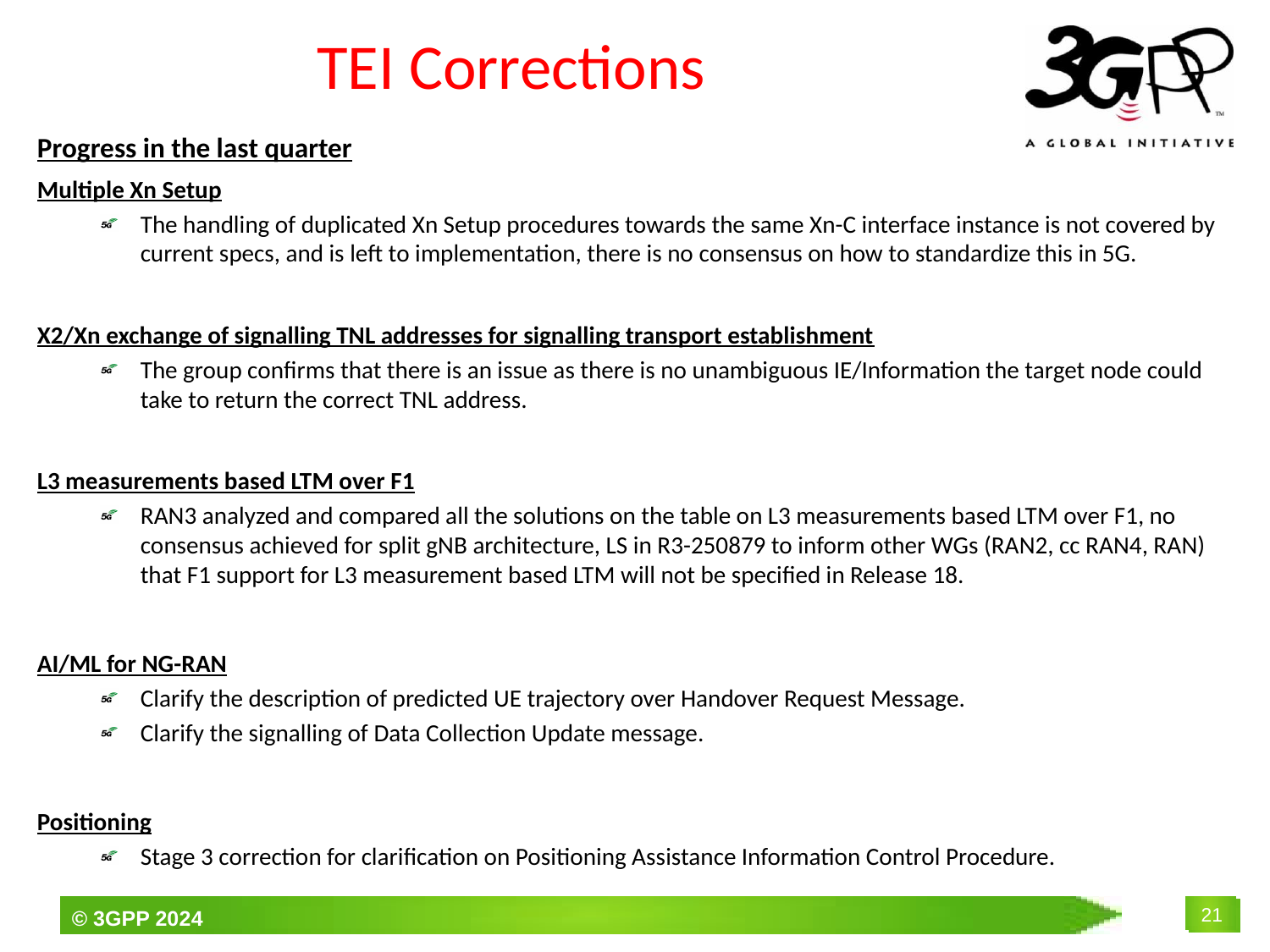

# TEI Corrections
Progress in the last quarter
Multiple Xn Setup
The handling of duplicated Xn Setup procedures towards the same Xn-C interface instance is not covered by current specs, and is left to implementation, there is no consensus on how to standardize this in 5G.

X2/Xn exchange of signalling TNL addresses for signalling transport establishment
The group confirms that there is an issue as there is no unambiguous IE/Information the target node could take to return the correct TNL address.

L3 measurements based LTM over F1
RAN3 analyzed and compared all the solutions on the table on L3 measurements based LTM over F1, no consensus achieved for split gNB architecture, LS in R3-250879 to inform other WGs (RAN2, cc RAN4, RAN) that F1 support for L3 measurement based LTM will not be specified in Release 18.

AI/ML for NG-RAN
Clarify the description of predicted UE trajectory over Handover Request Message.
Clarify the signalling of Data Collection Update message.

Positioning
Stage 3 correction for clarification on Positioning Assistance Information Control Procedure.

21